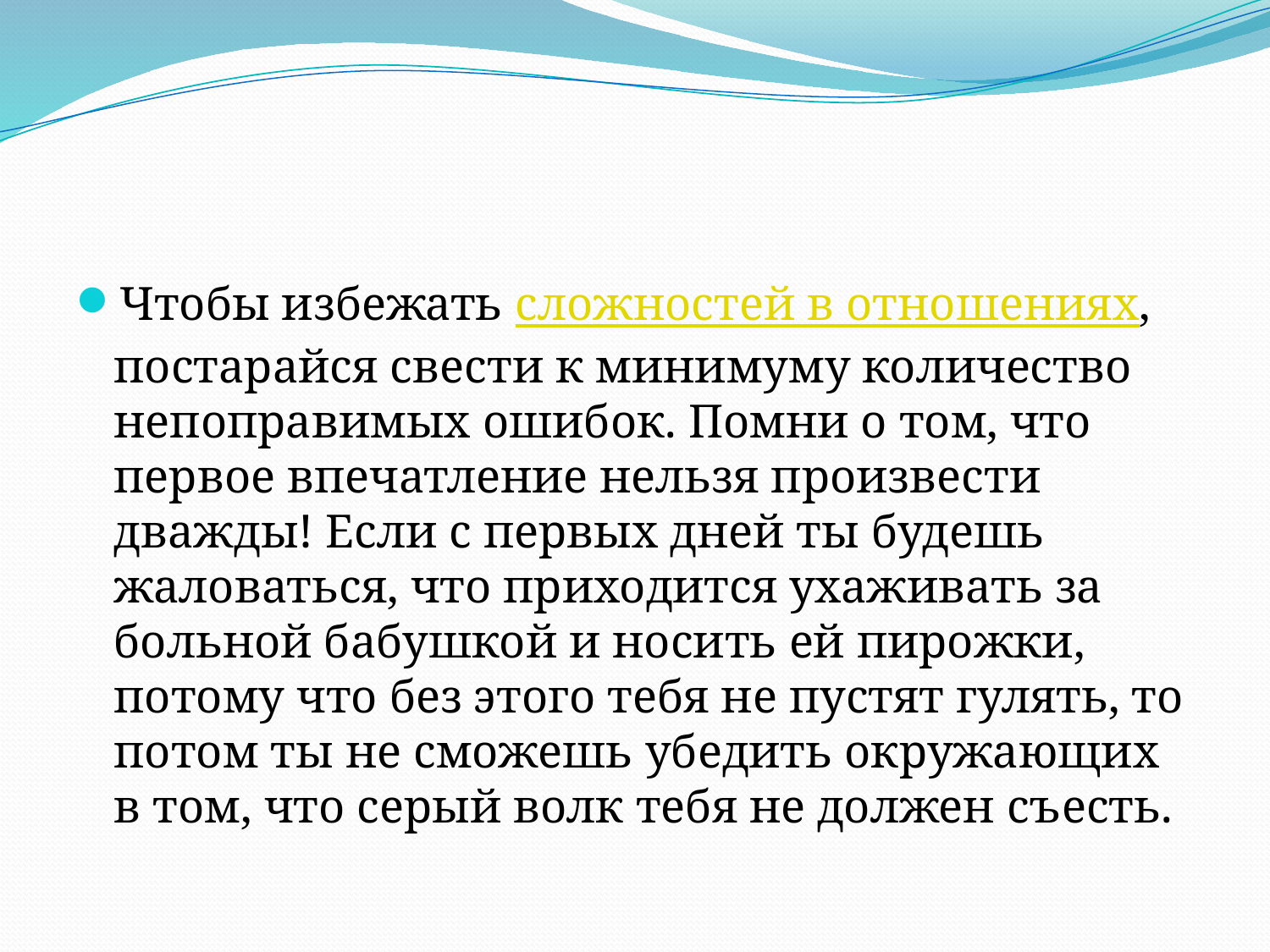

Чтобы избежать сложностей в отношениях, постарайся свести к минимуму количество непоправимых ошибок. Помни о том, что первое впечатление нельзя произвести дважды! Если с первых дней ты будешь жаловаться, что приходится ухаживать за больной бабушкой и носить ей пирожки, потому что без этого тебя не пустят гулять, то потом ты не сможешь убедить окружающих в том, что серый волк тебя не должен съесть.